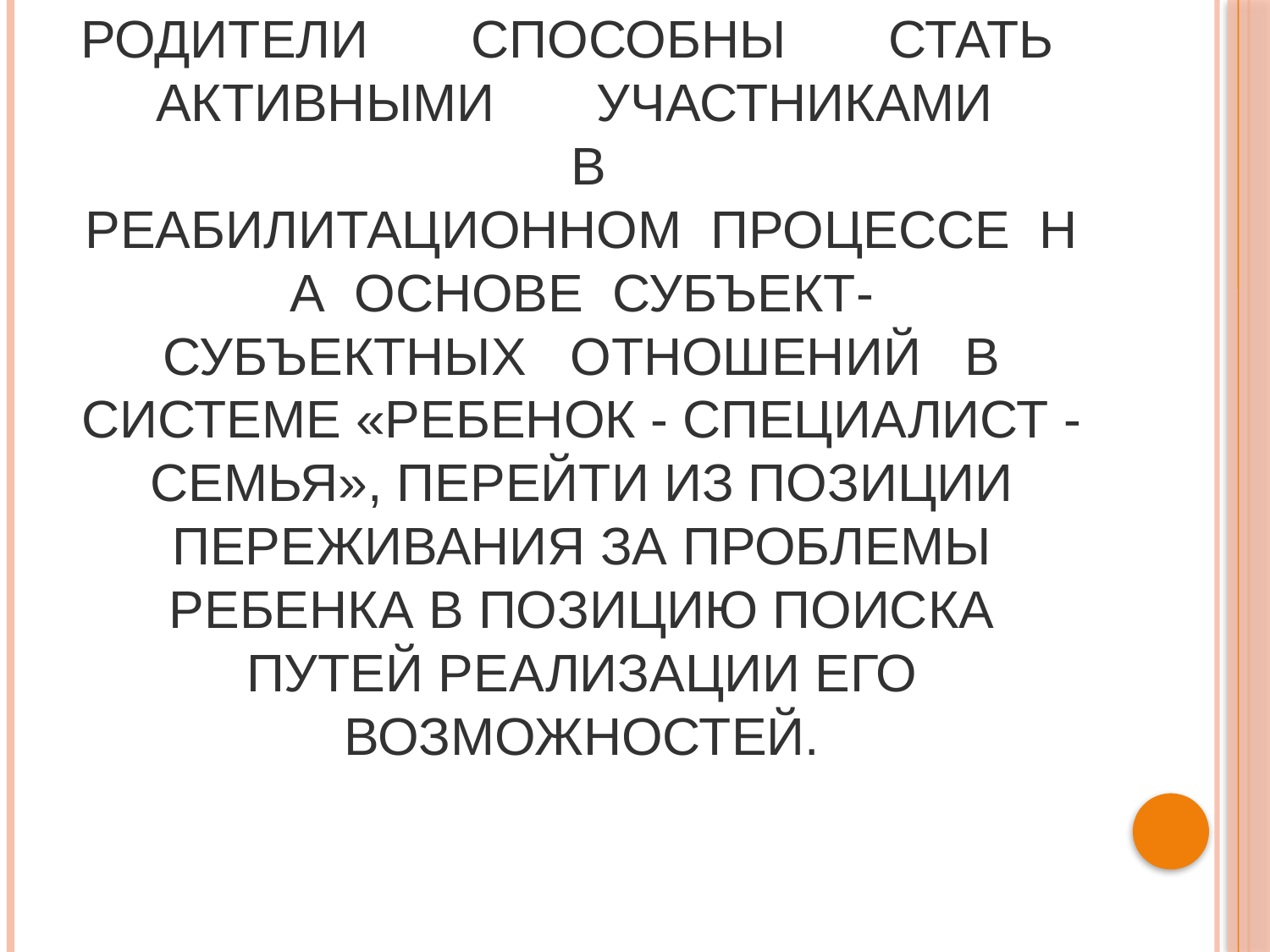

# Родители       способны       стать       активными       участниками       в реабилитационном  процессе  на  основе  субъект-субъектных   отношений   в системе «ребенок - специалист - семья», перейти из позиции переживания за проблемы ребенка в позицию поиска путей реализации его возможностей.